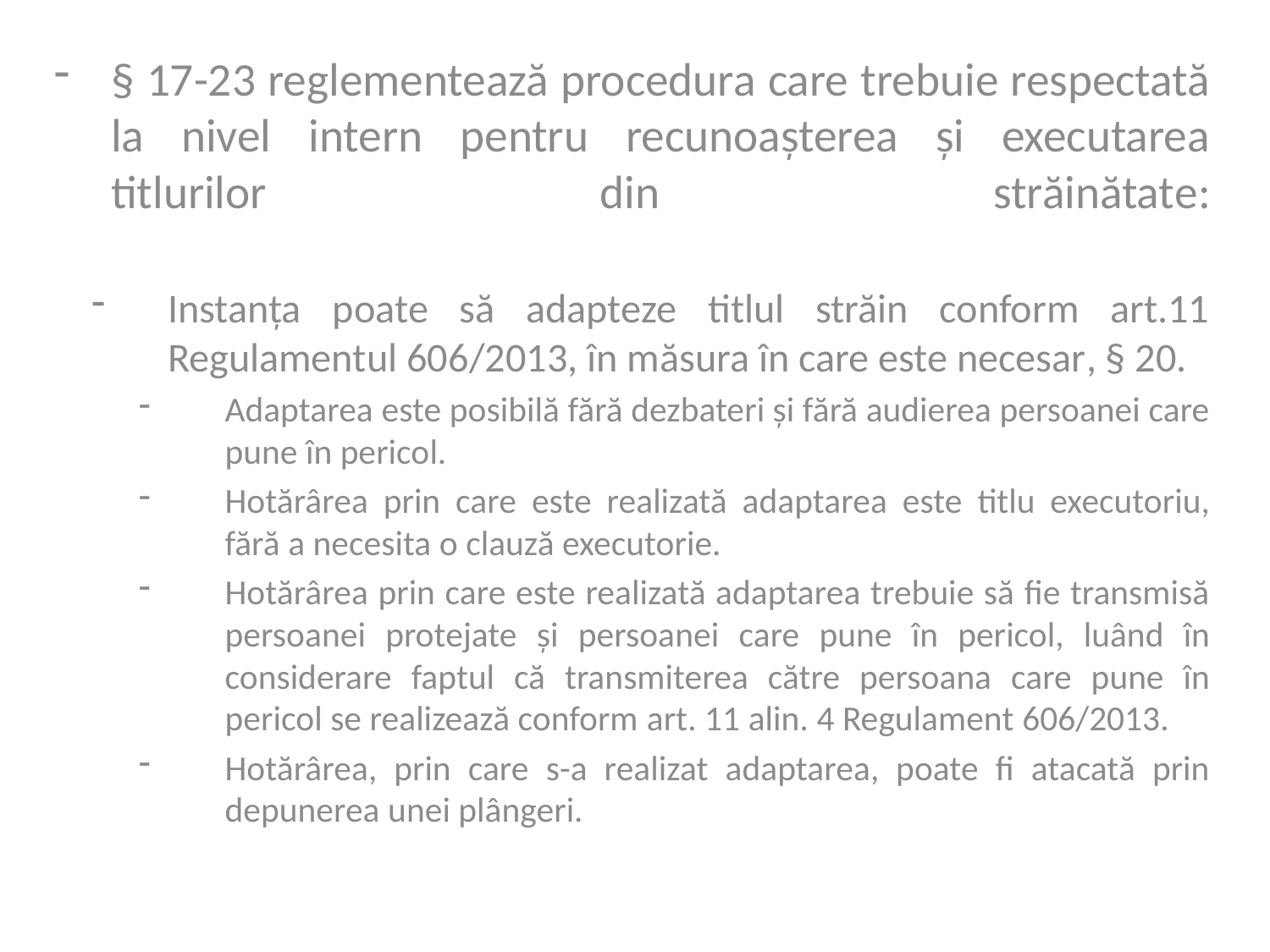

§ 17-23 reglementează procedura care trebuie respectată la nivel intern pentru recunoașterea și executarea titlurilor din străinătate:
Instanța poate să adapteze titlul străin conform art.11 Regulamentul 606/2013, în măsura în care este necesar, § 20.
Adaptarea este posibilă fără dezbateri și fără audierea persoanei care pune în pericol.
Hotărârea prin care este realizată adaptarea este titlu executoriu, fără a necesita o clauză executorie.
Hotărârea prin care este realizată adaptarea trebuie să fie transmisă persoanei protejate și persoanei care pune în pericol, luând în considerare faptul că transmiterea către persoana care pune în pericol se realizează conform art. 11 alin. 4 Regulament 606/2013.
Hotărârea, prin care s-a realizat adaptarea, poate fi atacată prin depunerea unei plângeri.